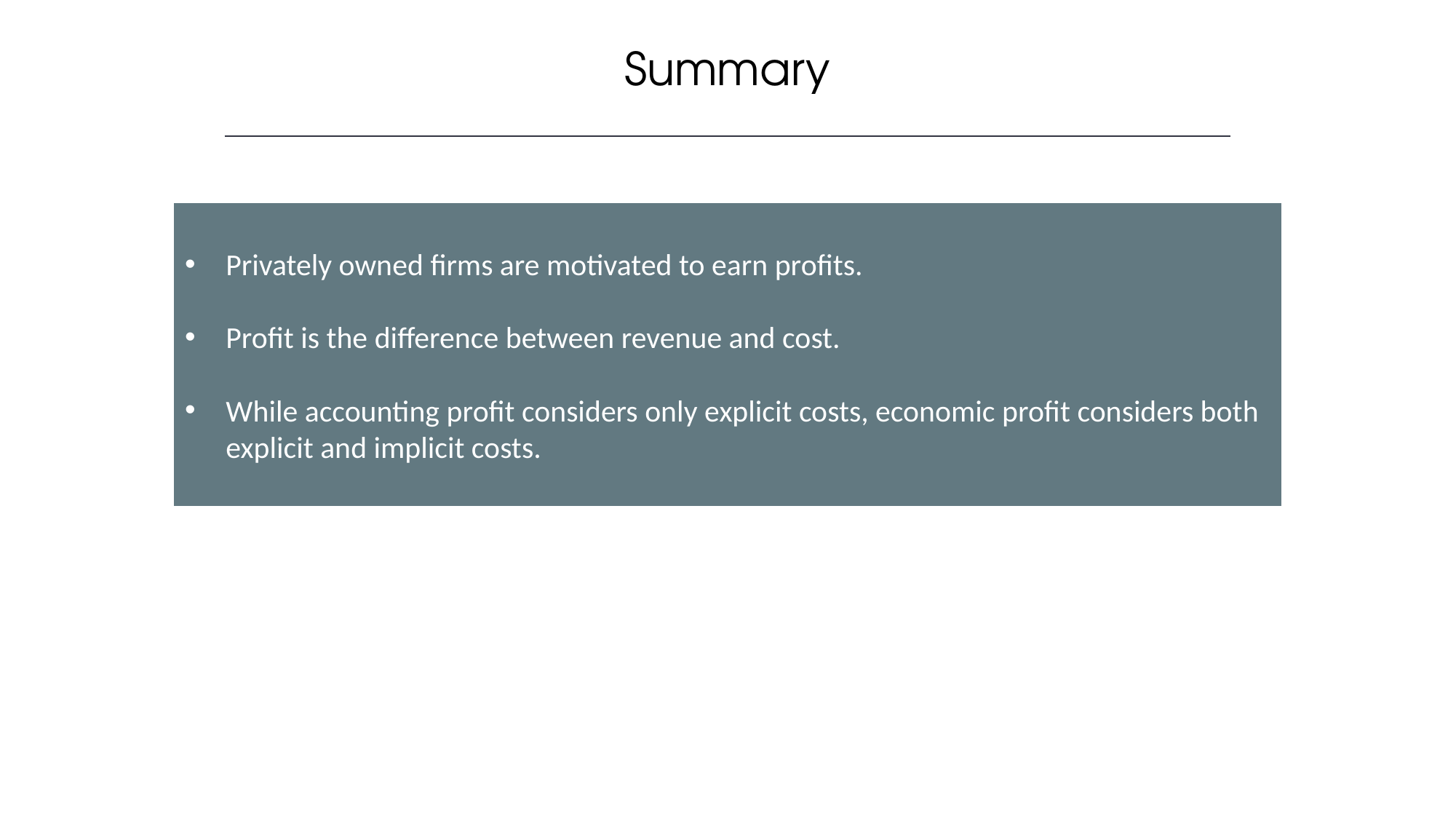

Summary
HAWKES LEARNING

Privately owned firms are motivated to earn profits.

Profit is the difference between revenue and cost.

While accounting profit considers only explicit costs, economic profit considers both explicit and implicit costs.